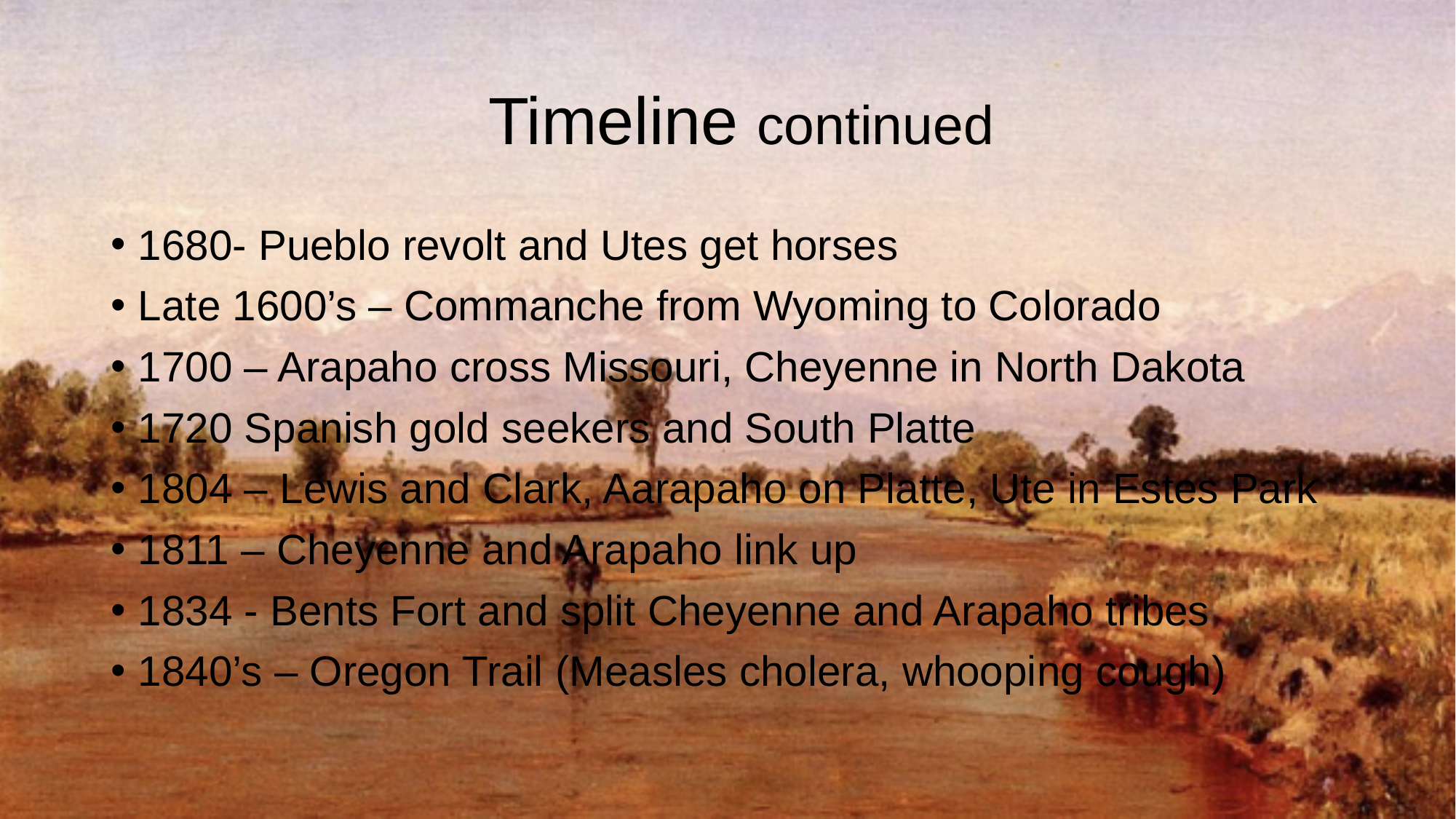

# Timeline continued
1680- Pueblo revolt and Utes get horses
Late 1600’s – Commanche from Wyoming to Colorado
1700 – Arapaho cross Missouri, Cheyenne in North Dakota
1720 Spanish gold seekers and South Platte
1804 – Lewis and Clark, Aarapaho on Platte, Ute in Estes Park
1811 – Cheyenne and Arapaho link up
1834 - Bents Fort and split Cheyenne and Arapaho tribes
1840’s – Oregon Trail (Measles cholera, whooping cough)